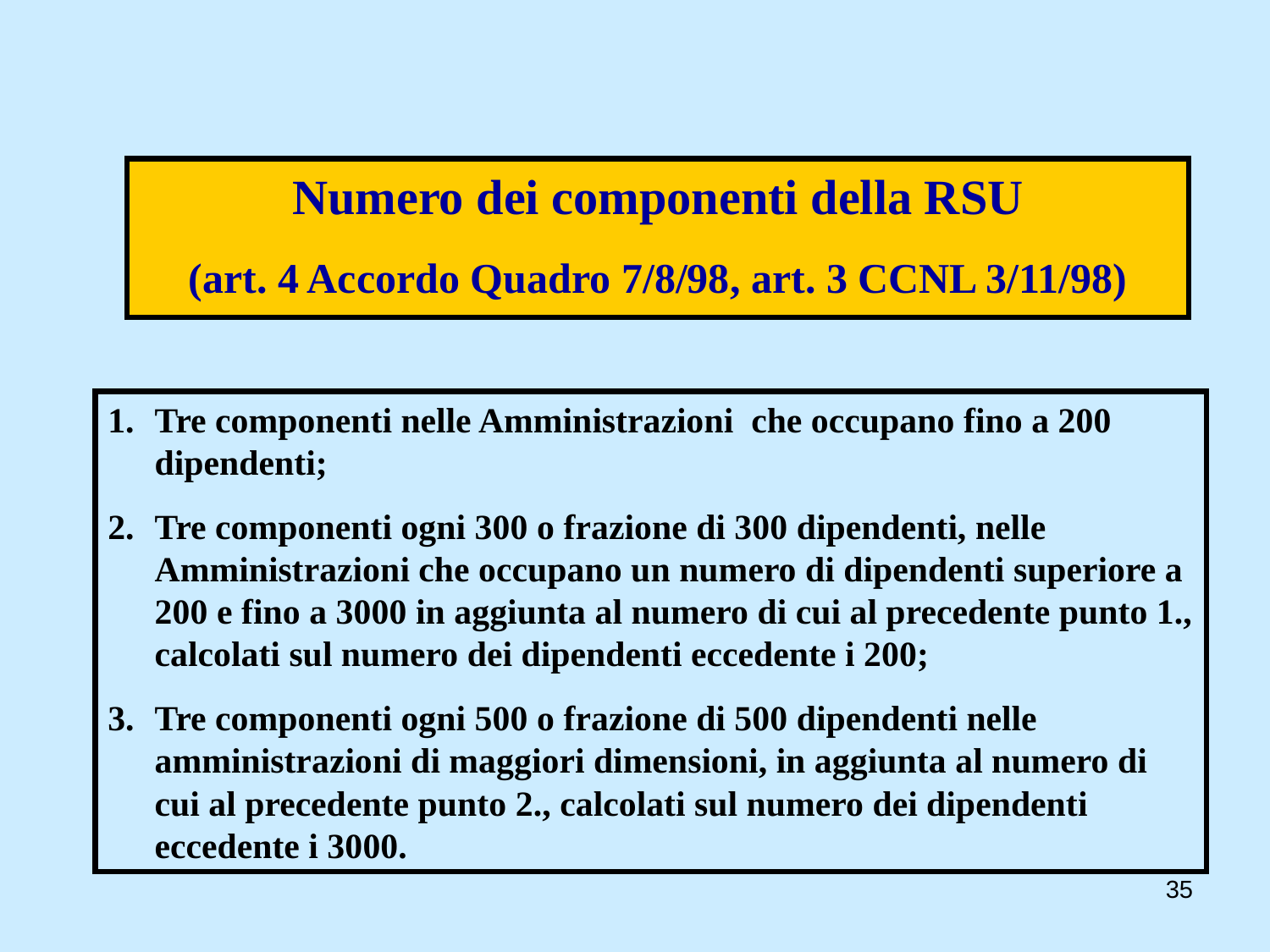

Numero dei componenti della RSU
(art. 4 Accordo Quadro 7/8/98, art. 3 CCNL 3/11/98)‏
Tre componenti nelle Amministrazioni  che occupano fino a 200 dipendenti;
Tre componenti ogni 300 o frazione di 300 dipendenti, nelle Amministrazioni che occupano un numero di dipendenti superiore a 200 e fino a 3000 in aggiunta al numero di cui al precedente punto 1., calcolati sul numero dei dipendenti eccedente i 200;
Tre componenti ogni 500 o frazione di 500 dipendenti nelle amministrazioni di maggiori dimensioni, in aggiunta al numero di cui al precedente punto 2., calcolati sul numero dei dipendenti eccedente i 3000.
35